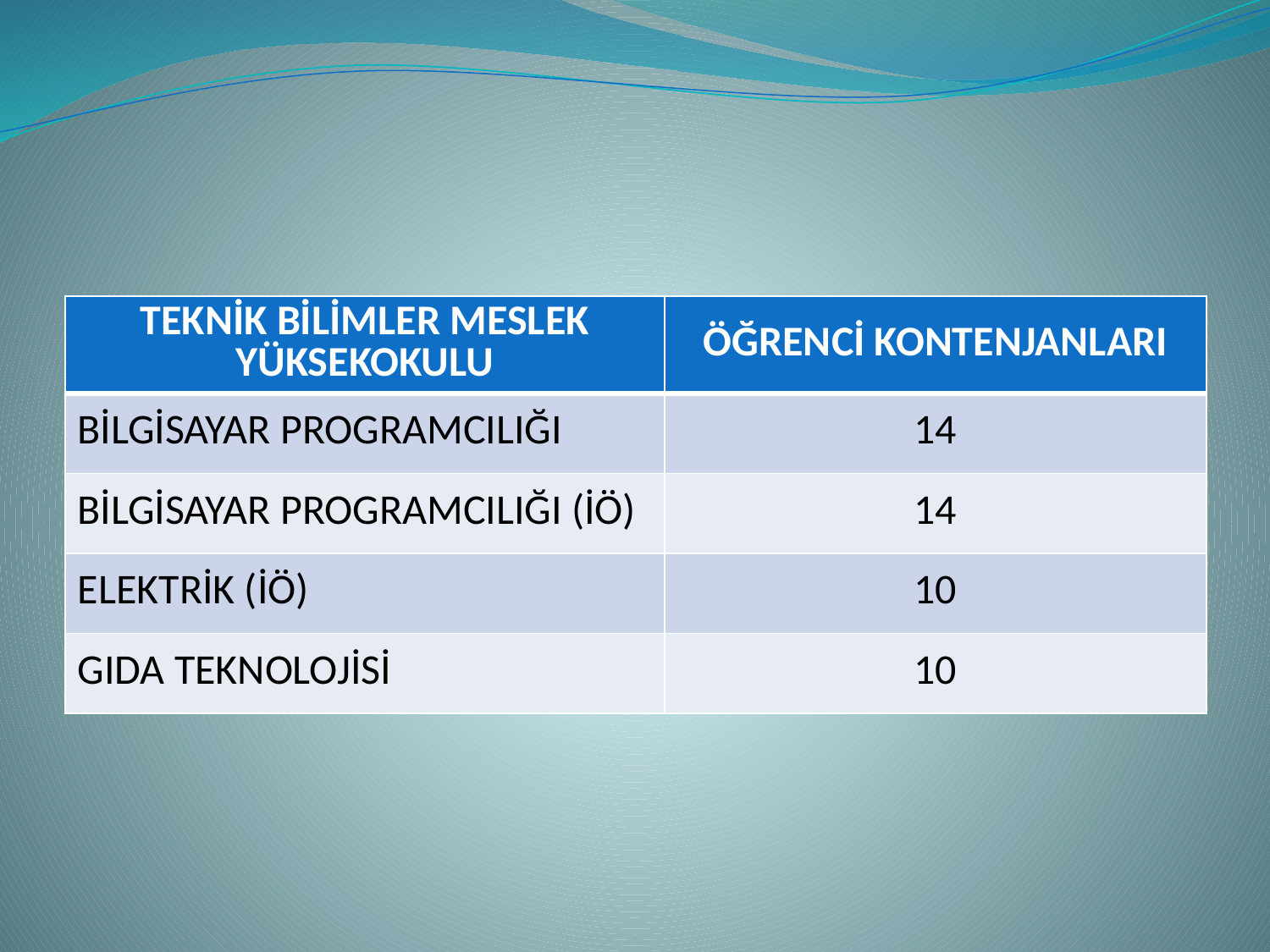

| TEKNİK BİLİMLER MESLEK YÜKSEKOKULU | ÖĞRENCİ KONTENJANLARI |
| --- | --- |
| BİLGİSAYAR PROGRAMCILIĞI | 14 |
| BİLGİSAYAR PROGRAMCILIĞI (İÖ) | 14 |
| ELEKTRİK (İÖ) | 10 |
| GIDA TEKNOLOJİSİ | 10 |